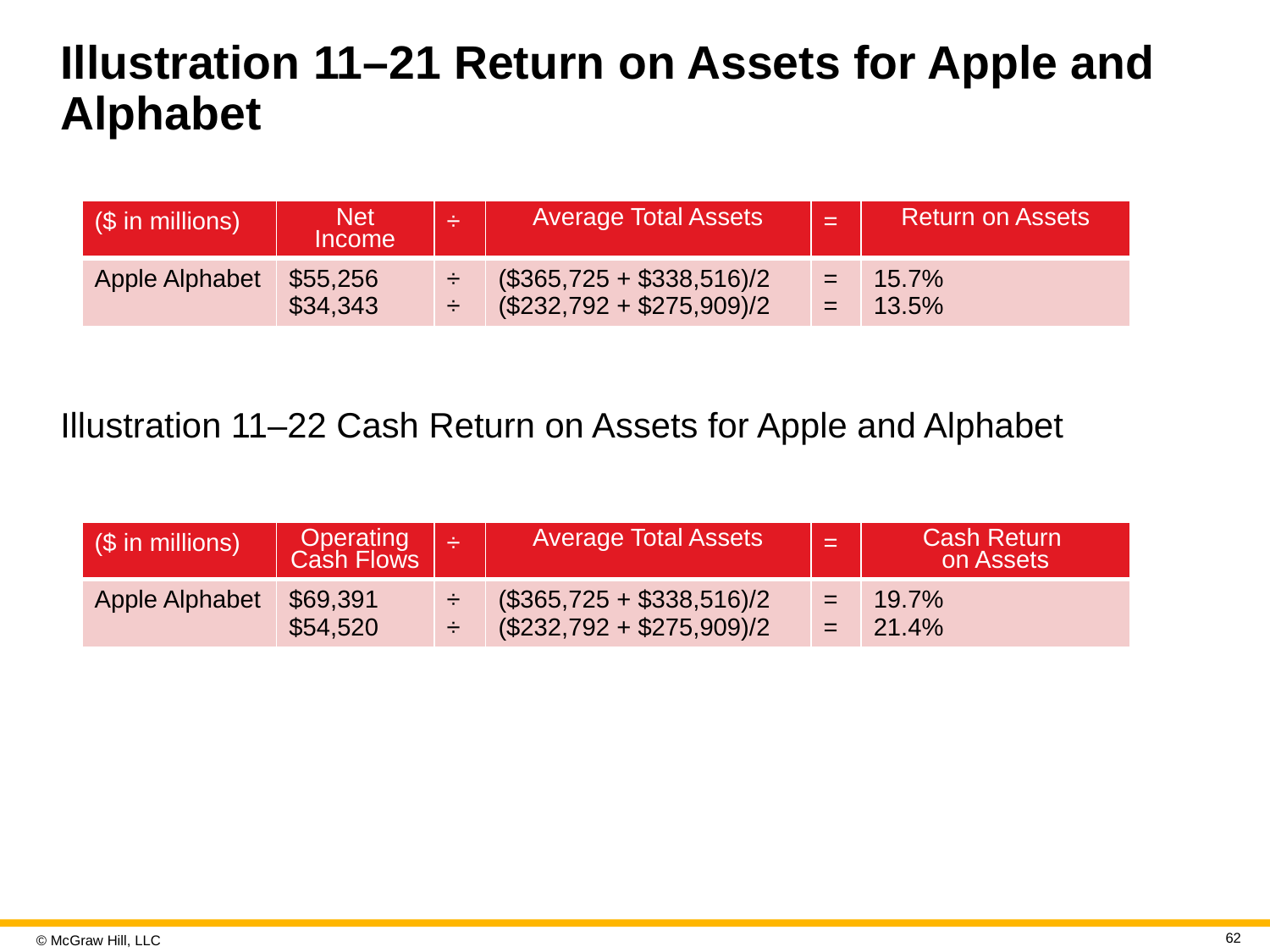

# Illustration 11–21 Return on Assets for Apple and Alphabet
| ($ in millions) | Net Income | ÷ | Average Total Assets | = | Return on Assets |
| --- | --- | --- | --- | --- | --- |
| Apple Alphabet | $55,256 $34,343 | ÷ ÷ | ($365,725 + $338,516)/2 ($232,792 + $275,909)/2 | = = | 15.7% 13.5% |
Illustration 11–22 Cash Return on Assets for Apple and Alphabet
| ($ in millions) | Operating Cash Flows | ÷ | Average Total Assets | = | Cash Return on Assets |
| --- | --- | --- | --- | --- | --- |
| Apple Alphabet | $69,391 $54,520 | ÷ ÷ | ($365,725 + $338,516)/2 ($232,792 + $275,909)/2 | = = | 19.7% 21.4% |
62